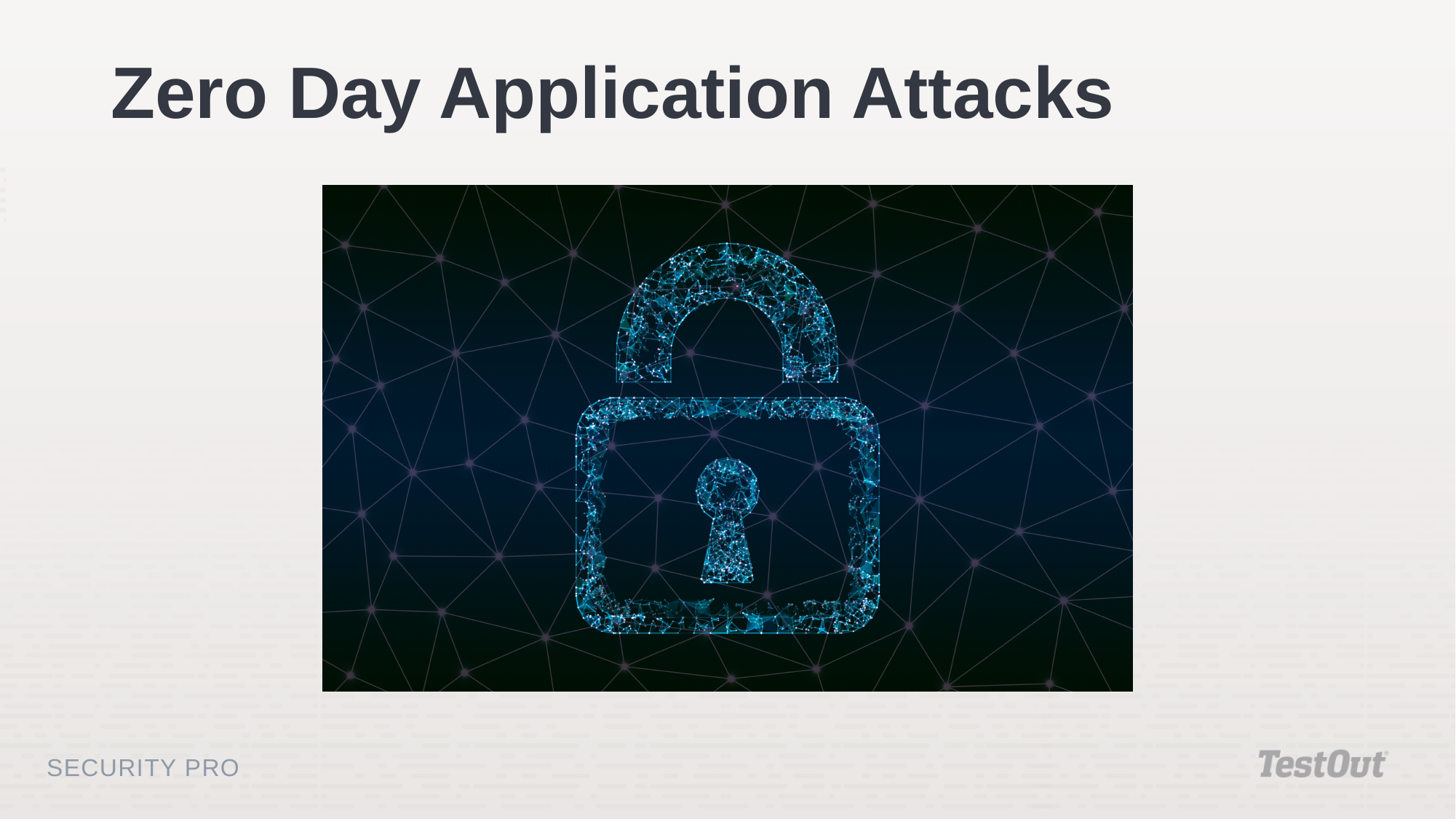

# Zero Day Application Attacks
Security Pro